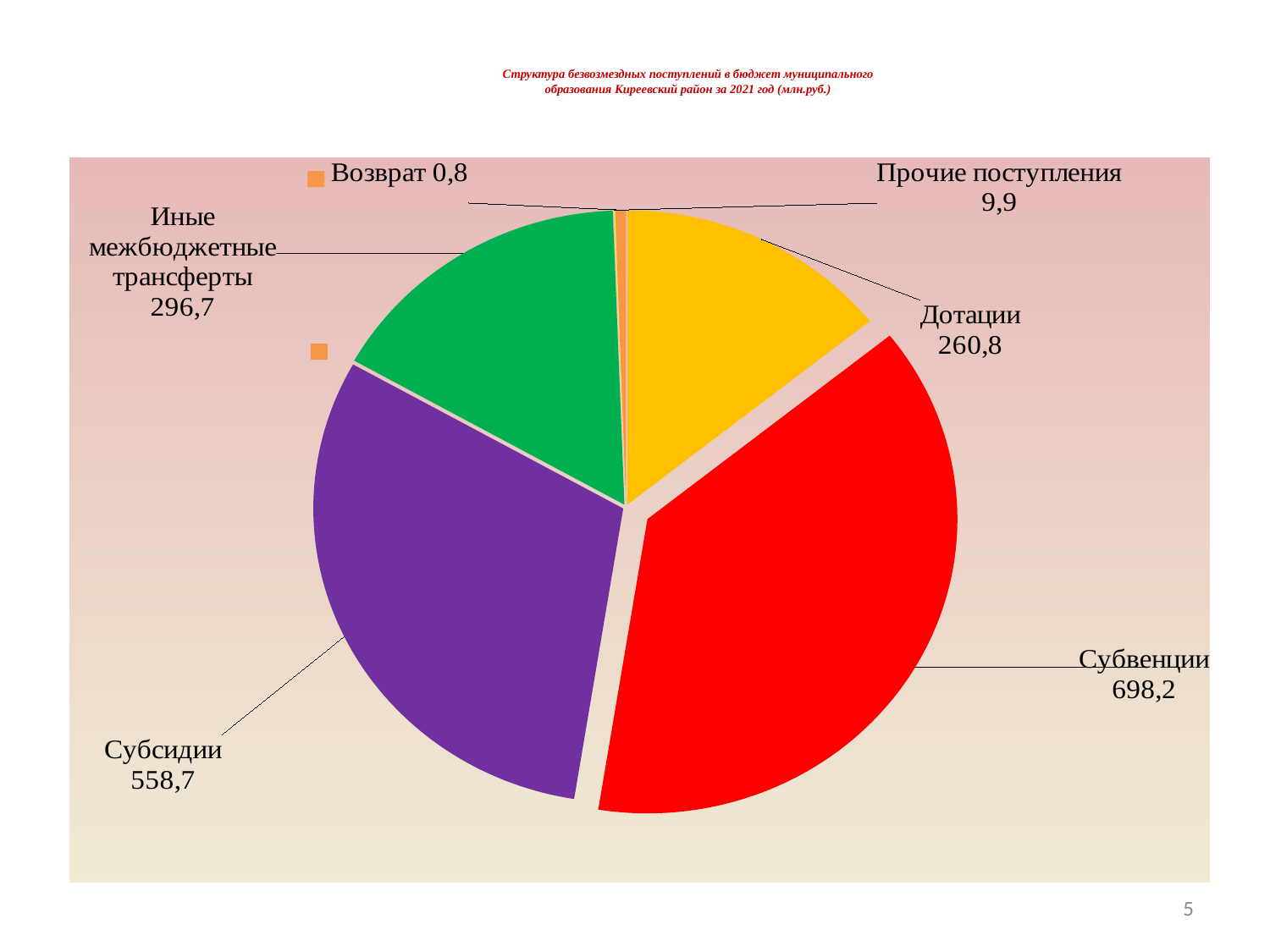

# Структура безвозмездных поступлений в бюджет муниципального образования Киреевский район за 2021 год (млн.руб.)

### Chart

| Category | Столбец1 |
|---|---|
| Дотации | 260.8 |
| Субвенции | 698.2 |
| Субсидии | 558.7 |
| Иные межбюджетные трансферты | 296.7 |
| Возврат остатков субсидий прошлых лет | 0.8 |
| Прочие безвозмездные поступления | 10.200000000000001 |
5